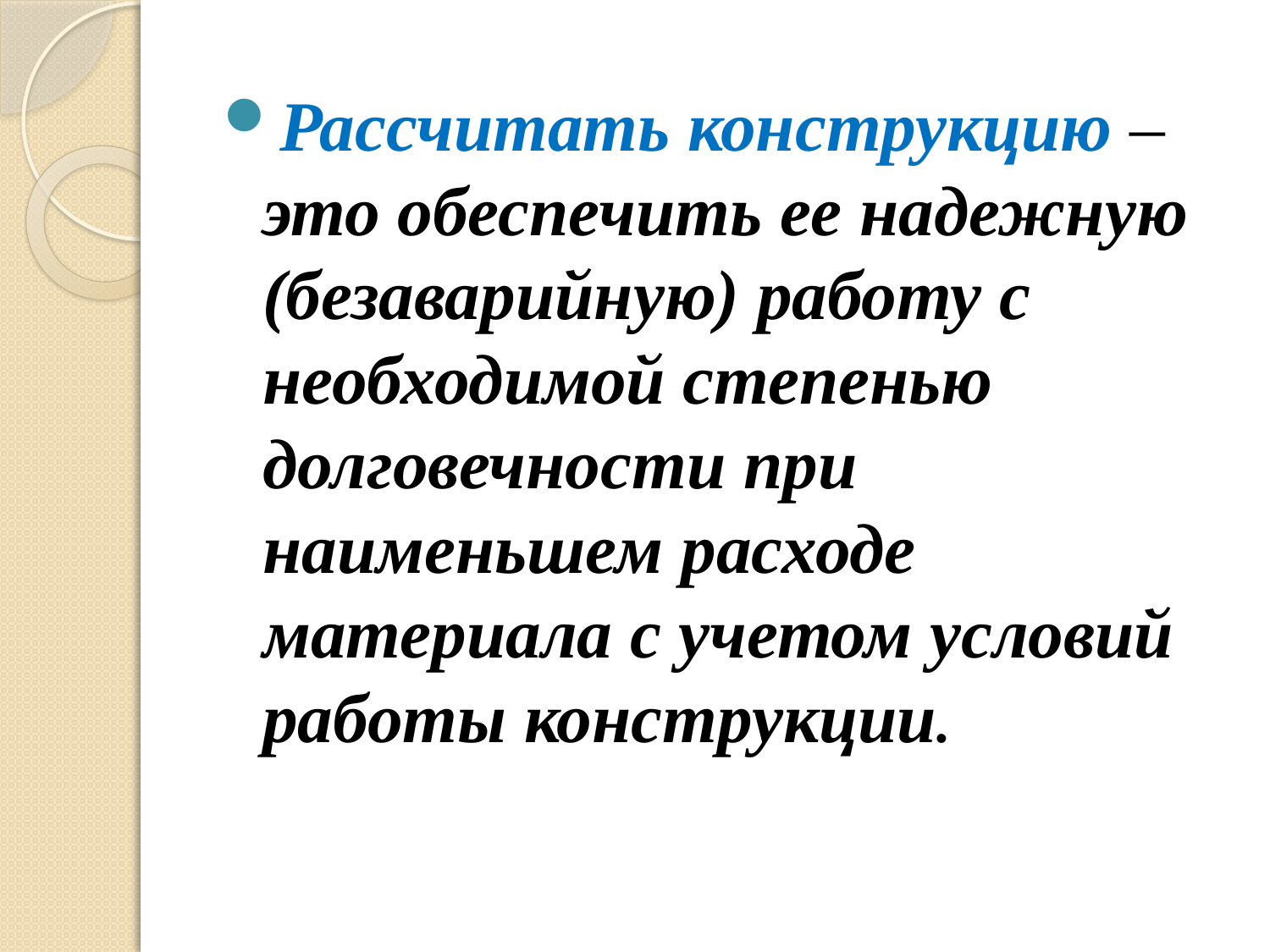

#
Рассчитать конструкцию – это обеспечить ее надежную (безаварийную) работу с необходимой степенью долговечности при наименьшем расходе  материала с учетом условий работы конструкции.